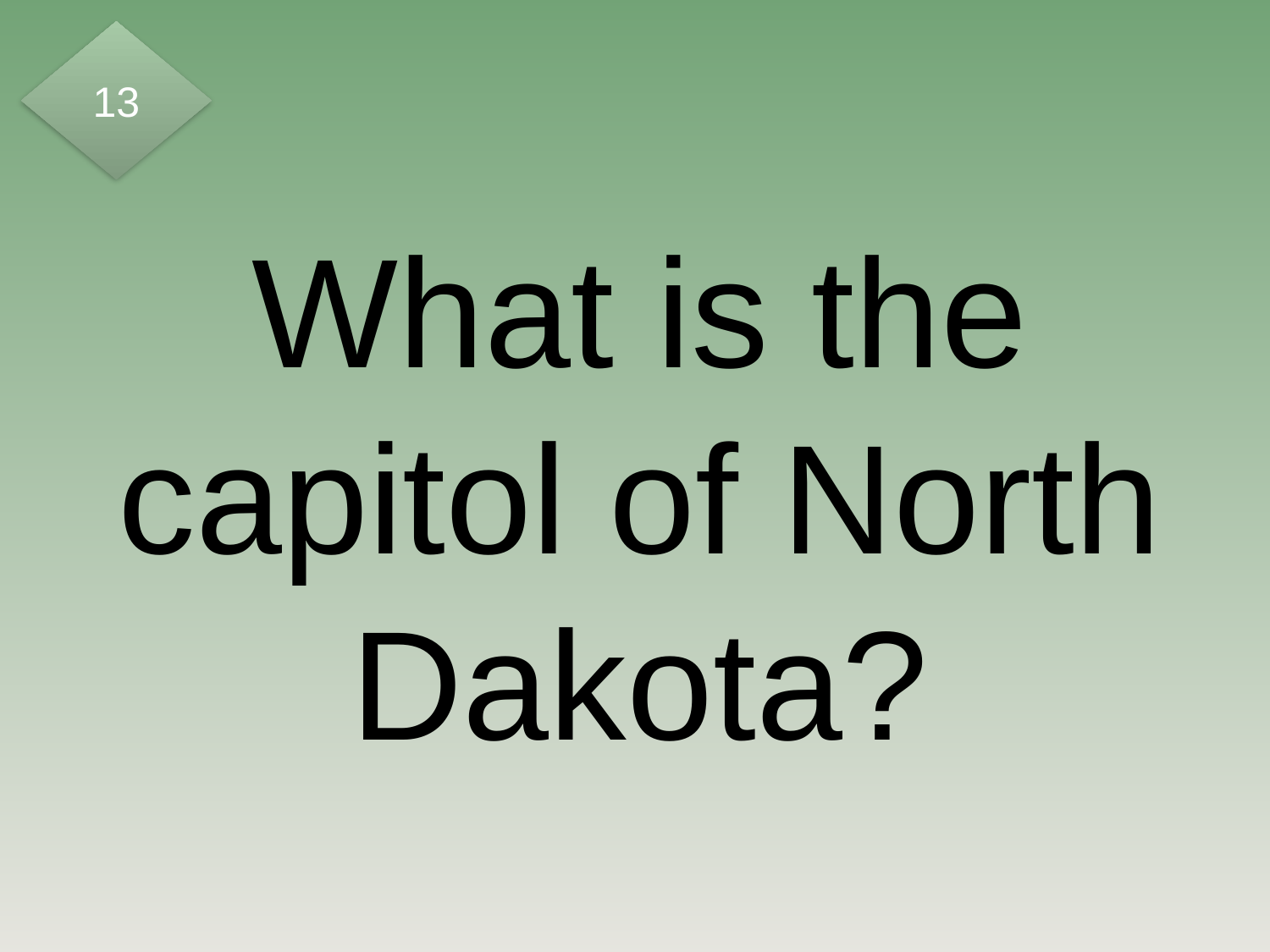

13
# What is the capitol of North Dakota?